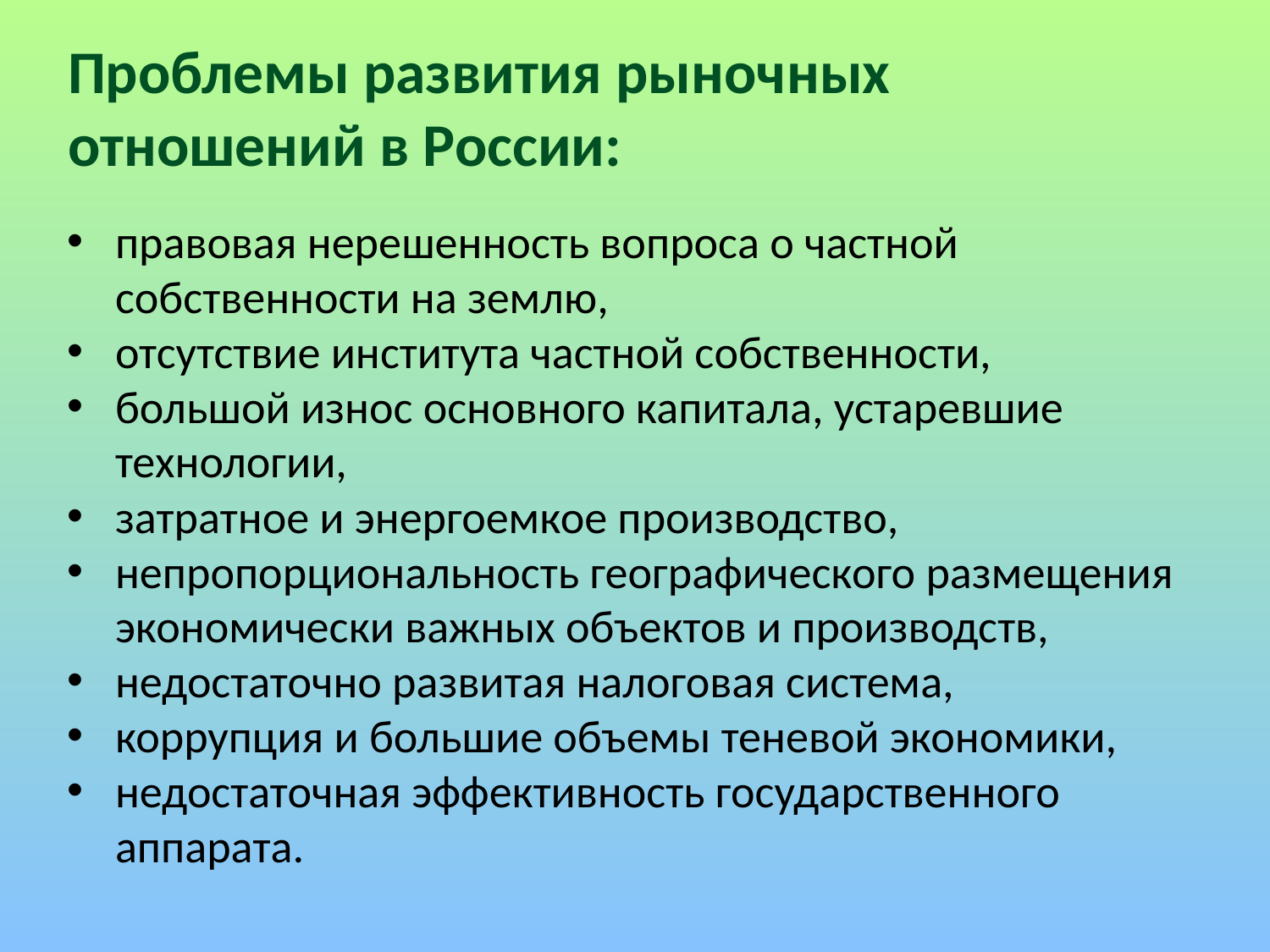

# Проблемы развития рыночных отношений в России:
правовая нерешенность вопроса о частной собственности на землю,
отсутствие института частной собственности,
большой износ основного капитала, устаревшие технологии,
затратное и энергоемкое производство,
непропорциональность географического размещения экономически важных объектов и производств,
недостаточно развитая налоговая система,
коррупция и большие объемы теневой экономики,
недостаточная эффективность государственного  аппарата.